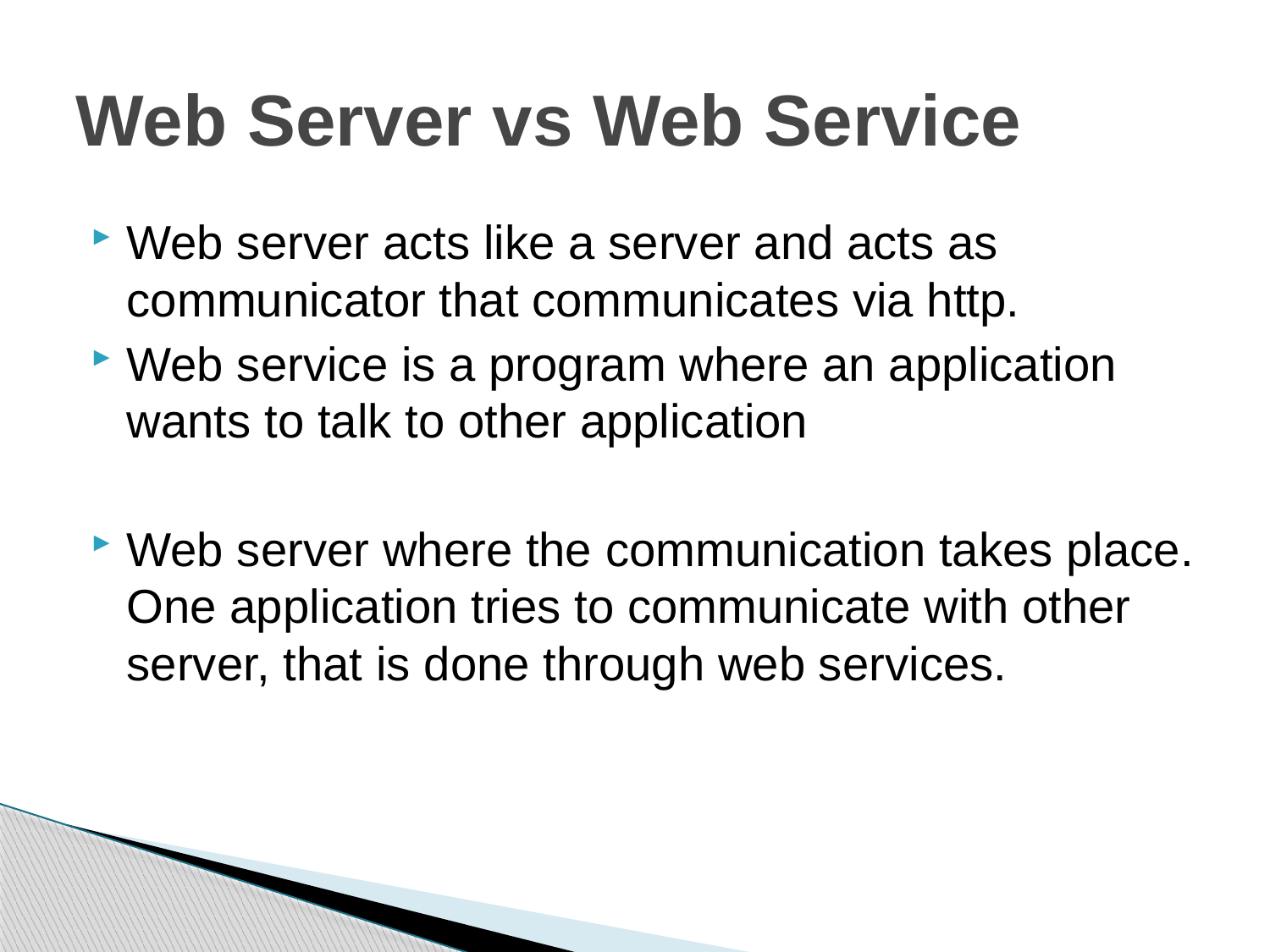

# Web Server vs Web Service
Web server acts like a server and acts as communicator that communicates via http.
Web service is a program where an application wants to talk to other application

Web server where the communication takes place. One application tries to communicate with other server, that is done through web services.